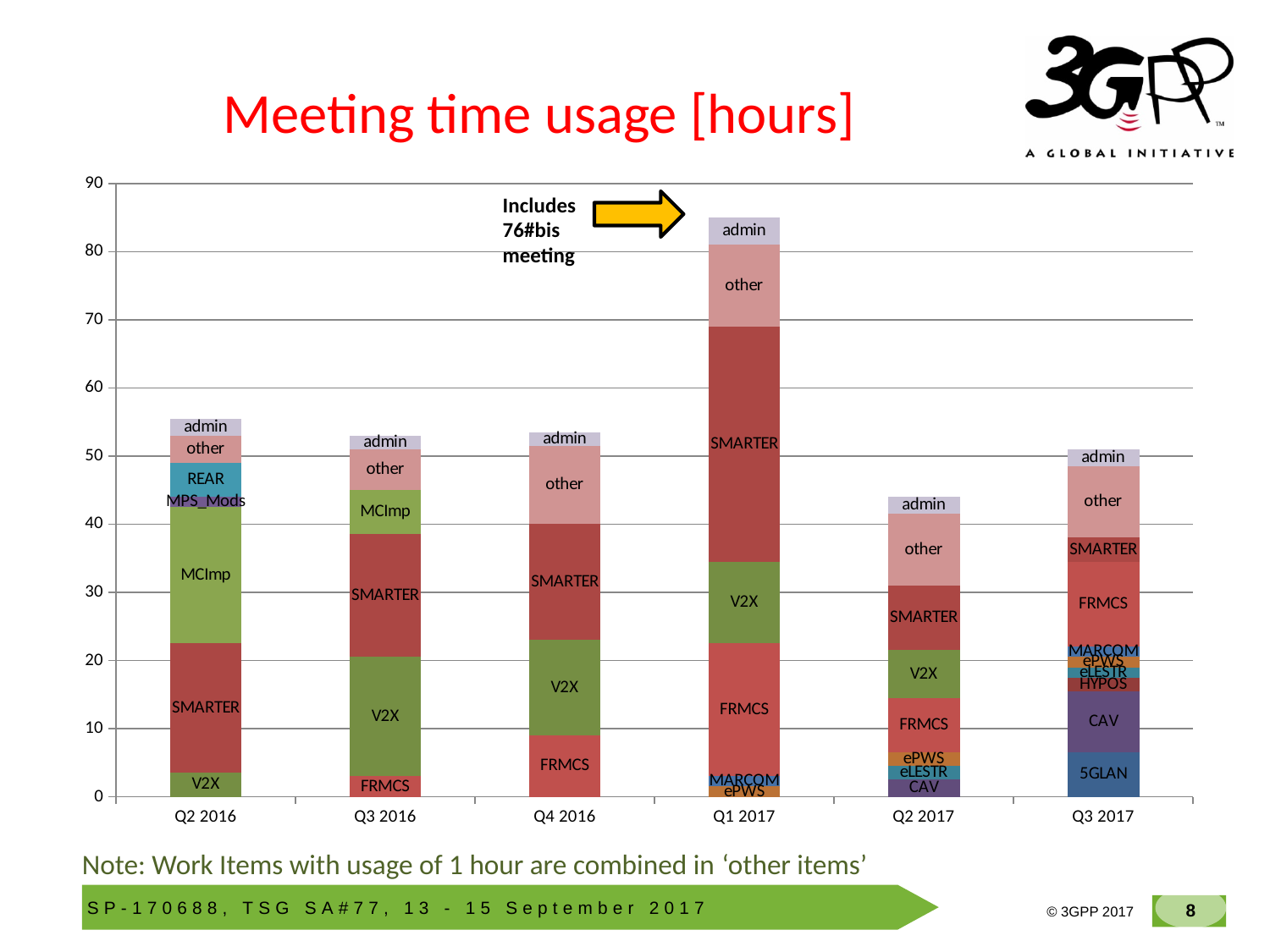

# Meeting time usage [hours]

### Chart

| Category | 5GLAN | CAV | HYPOS | eLESTR | ePWS | MARCOM | FRMCS | V2X | SMARTER | MCImp | MPS_Mods | REAR | other | admin |
|---|---|---|---|---|---|---|---|---|---|---|---|---|---|---|
| Q2 2016 | None | None | None | None | None | None | None | 3.5 | 19.0 | 20.0 | 1.5 | 5.0 | 4.0 | 2.5 |
| Q3 2016 | None | None | None | None | None | None | 3.0 | 17.5 | 18.0 | 6.5 | None | None | 6.0 | 2.0 |
| Q4 2016 | None | None | None | None | None | None | 9.0 | 14.0 | 17.0 | None | None | None | 11.5 | 2.0 |
| Q1 2017 | None | None | None | None | 1.5 | 1.5 | 19.5 | 12.0 | 34.5 | None | None | None | 12.0 | 4.0 |
| Q2 2017 | None | 2.5 | None | 2.0 | 2.0 | None | 8.0 | 7.0 | 9.5 | None | None | None | 10.5 | 2.5 |
| Q3 2017 | 6.5 | 9.0 | 2.0 | 1.5 | 1.5 | 1.5 | 12.5 | None | 3.5 | None | None | None | 10.5 | 2.5 |
Includes
76#bis
meeting
Note: Work Items with usage of 1 hour are combined in ‘other items’